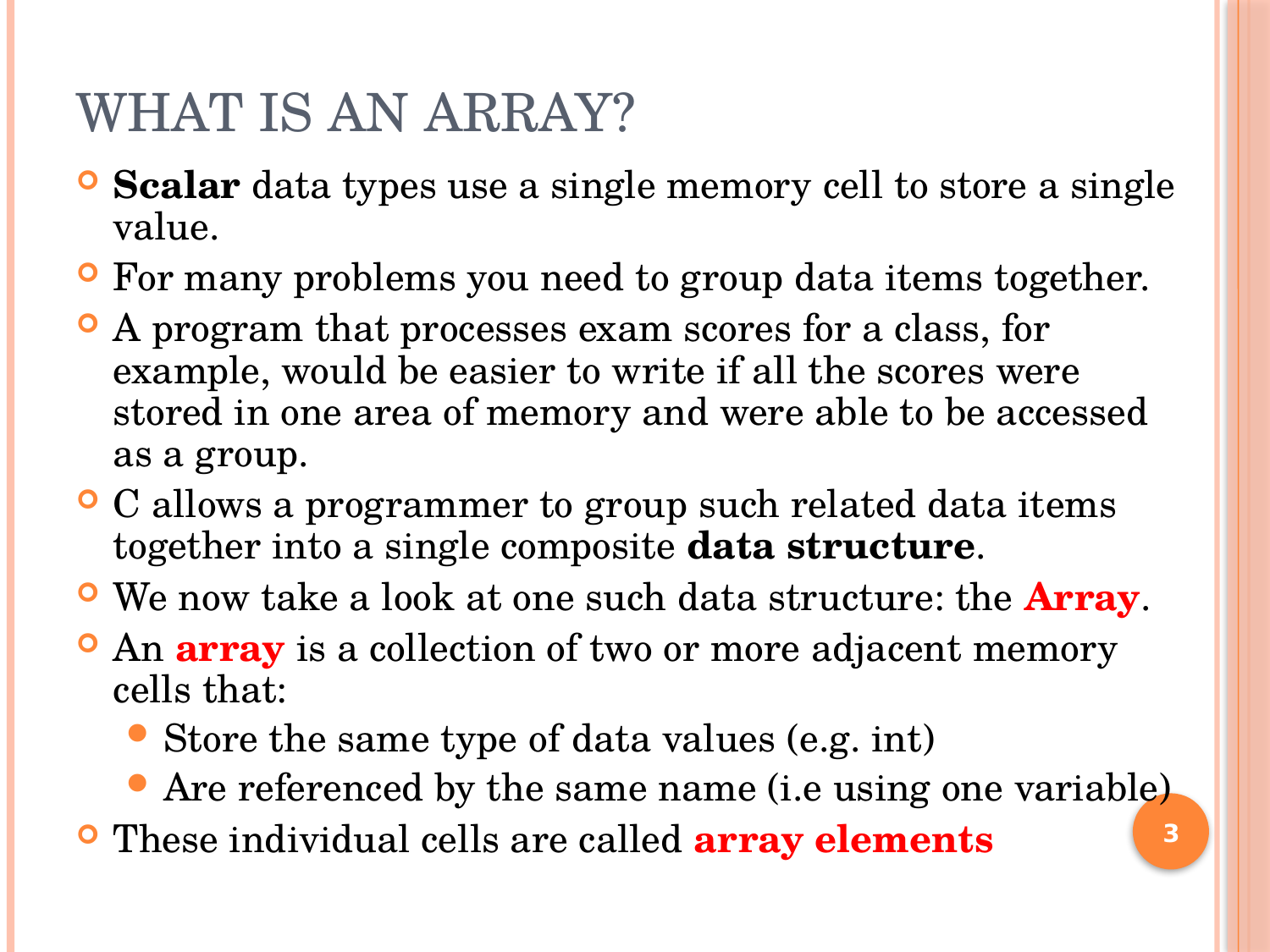

# What is an Array?
Scalar data types use a single memory cell to store a single value.
For many problems you need to group data items together.
A program that processes exam scores for a class, for example, would be easier to write if all the scores were stored in one area of memory and were able to be accessed as a group.
C allows a programmer to group such related data items together into a single composite data structure.
We now take a look at one such data structure: the Array.
An array is a collection of two or more adjacent memory cells that:
Store the same type of data values (e.g. int)
Are referenced by the same name (i.e using one variable)
These individual cells are called array elements
3